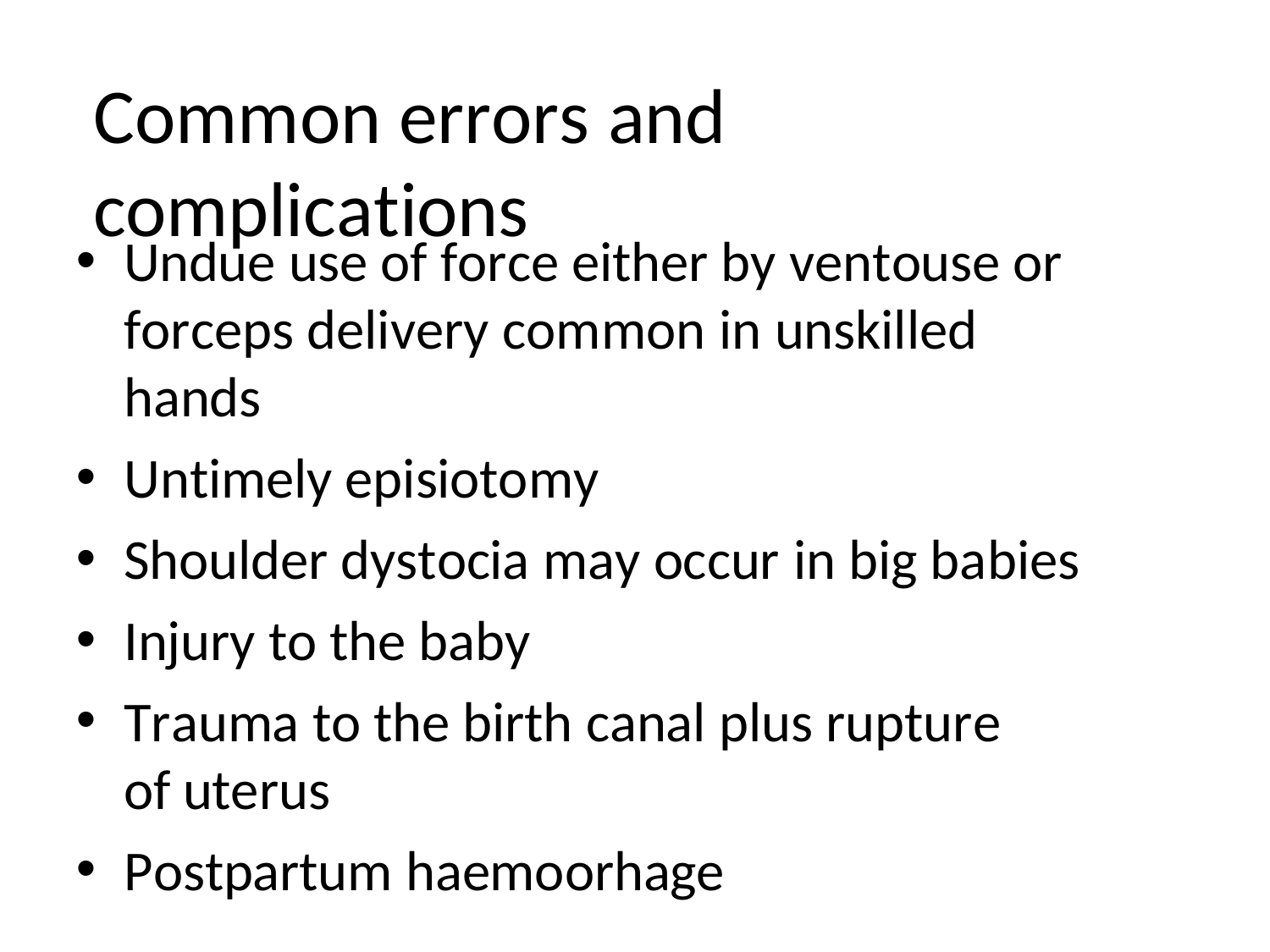

Common errors and complications
Undue use of force either by ventouse or
forceps delivery common in unskilled hands

Untimely episiotomy

Shoulder dystocia may occur in big babies

Injury to the baby

Trauma to the birth canal plus rupture of uterus

Postpartum haemoorhage